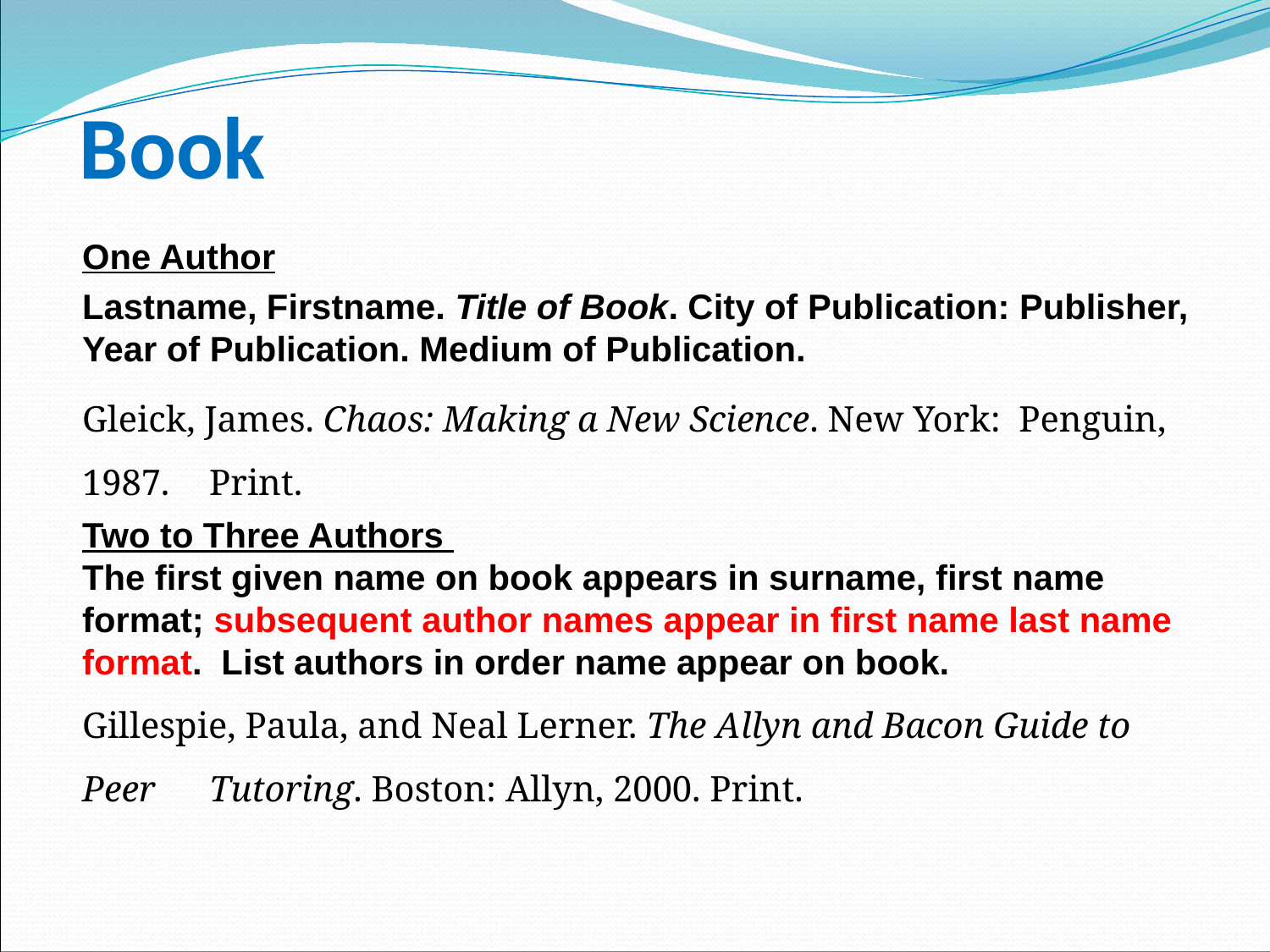

# Book
One Author
Lastname, Firstname. Title of Book. City of Publication: Publisher, Year of Publication. Medium of Publication.
Gleick, James. Chaos: Making a New Science. New York:  Penguin, 1987. 	Print.
Two to Three Authors
The first given name on book appears in surname, first name format; subsequent author names appear in first name last name format.  List authors in order name appear on book.
Gillespie, Paula, and Neal Lerner. The Allyn and Bacon Guide to Peer 	Tutoring. Boston: Allyn, 2000. Print.

See examples next slide.